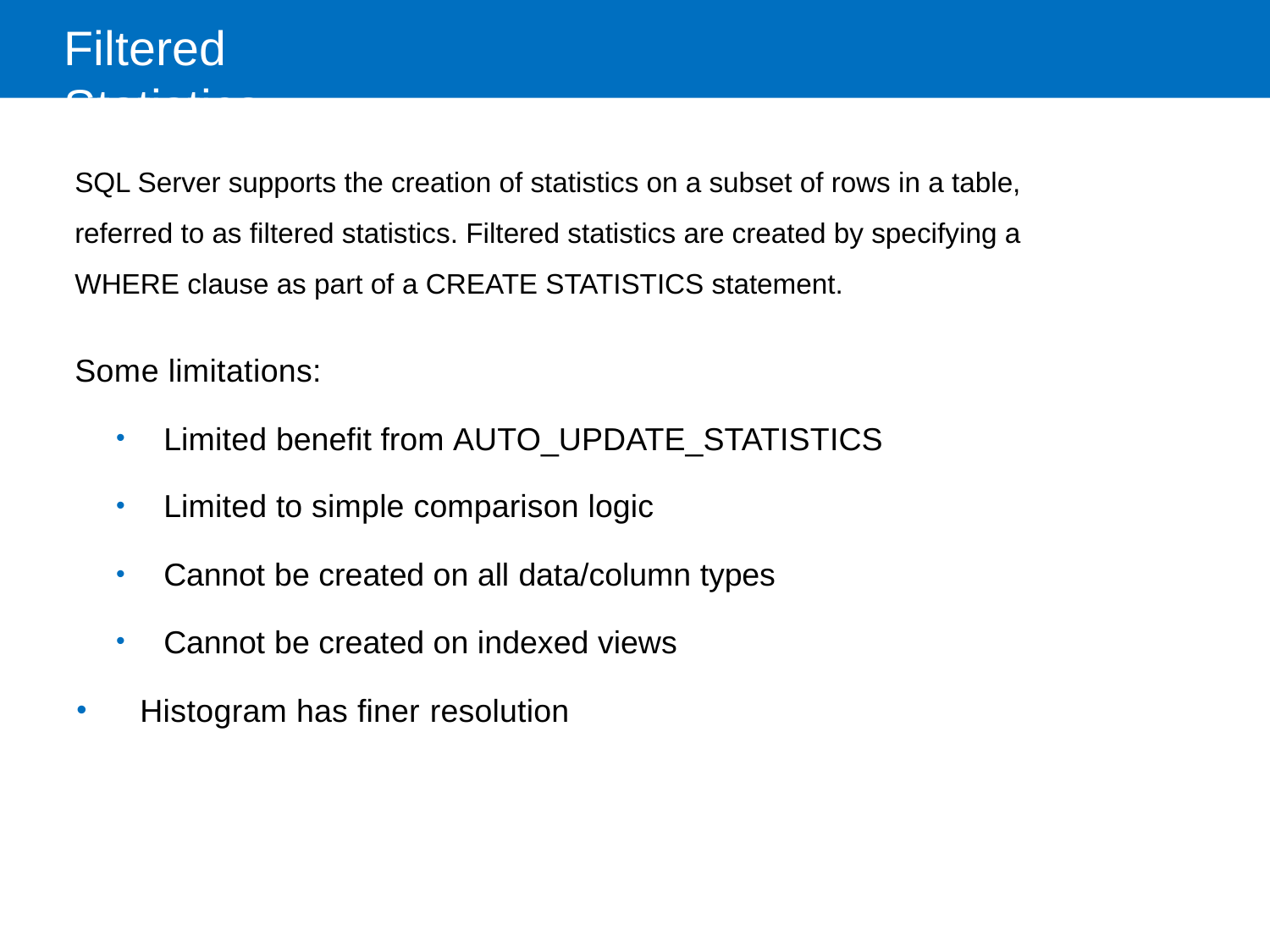

# Filtered Statistics
SQL Server supports the creation of statistics on a subset of rows in a table, referred to as filtered statistics. Filtered statistics are created by specifying a WHERE clause as part of a CREATE STATISTICS statement.

Some limitations:
Limited benefit from AUTO_UPDATE_STATISTICS
Limited to simple comparison logic
Cannot be created on all data/column types
Cannot be created on indexed views
Histogram has finer resolution